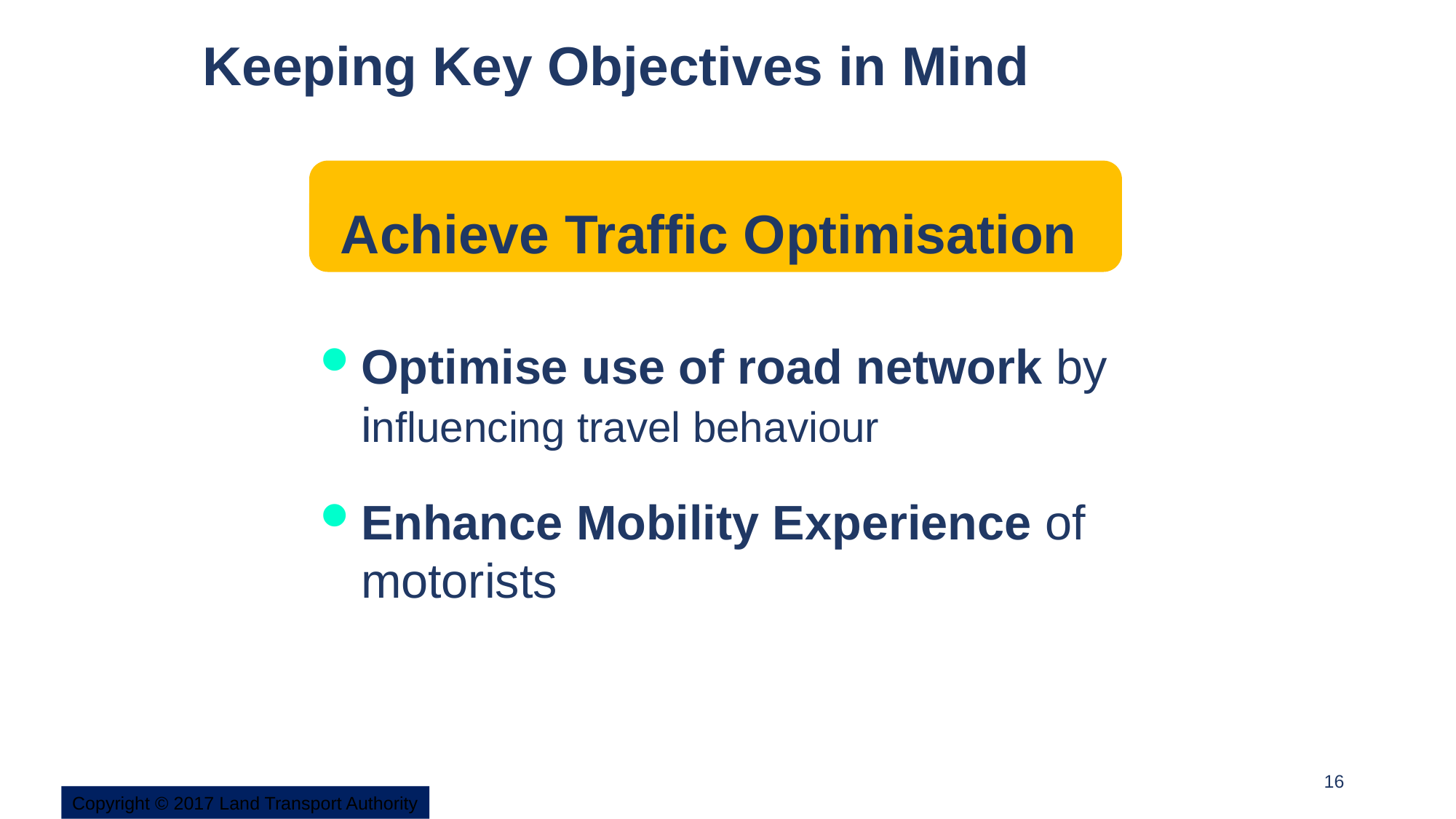

Keeping Key Objectives in Mind
Achieve Traffic Optimisation
Optimise use of road network by influencing travel behaviour

Enhance Mobility Experience of motorists

16